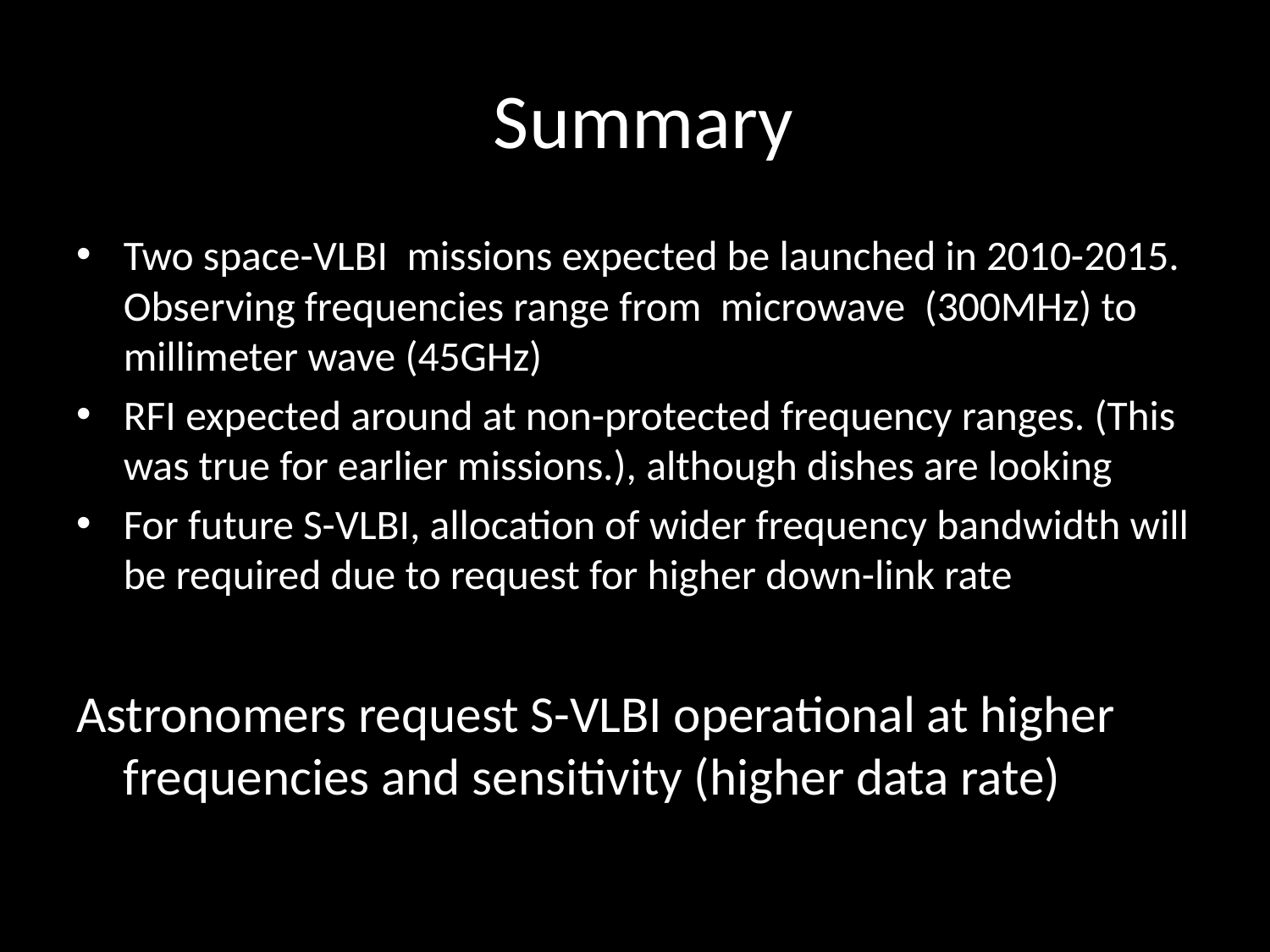

# Summary
Two space-VLBI  missions expected be launched in 2010-2015. Observing frequencies range from  microwave  (300MHz) to millimeter wave (45GHz)
RFI expected around at non-protected frequency ranges. (This was true for earlier missions.), although dishes are looking
For future S-VLBI, allocation of wider frequency bandwidth will be required due to request for higher down-link rate

Astronomers request S-VLBI operational at higher frequencies and sensitivity (higher data rate)